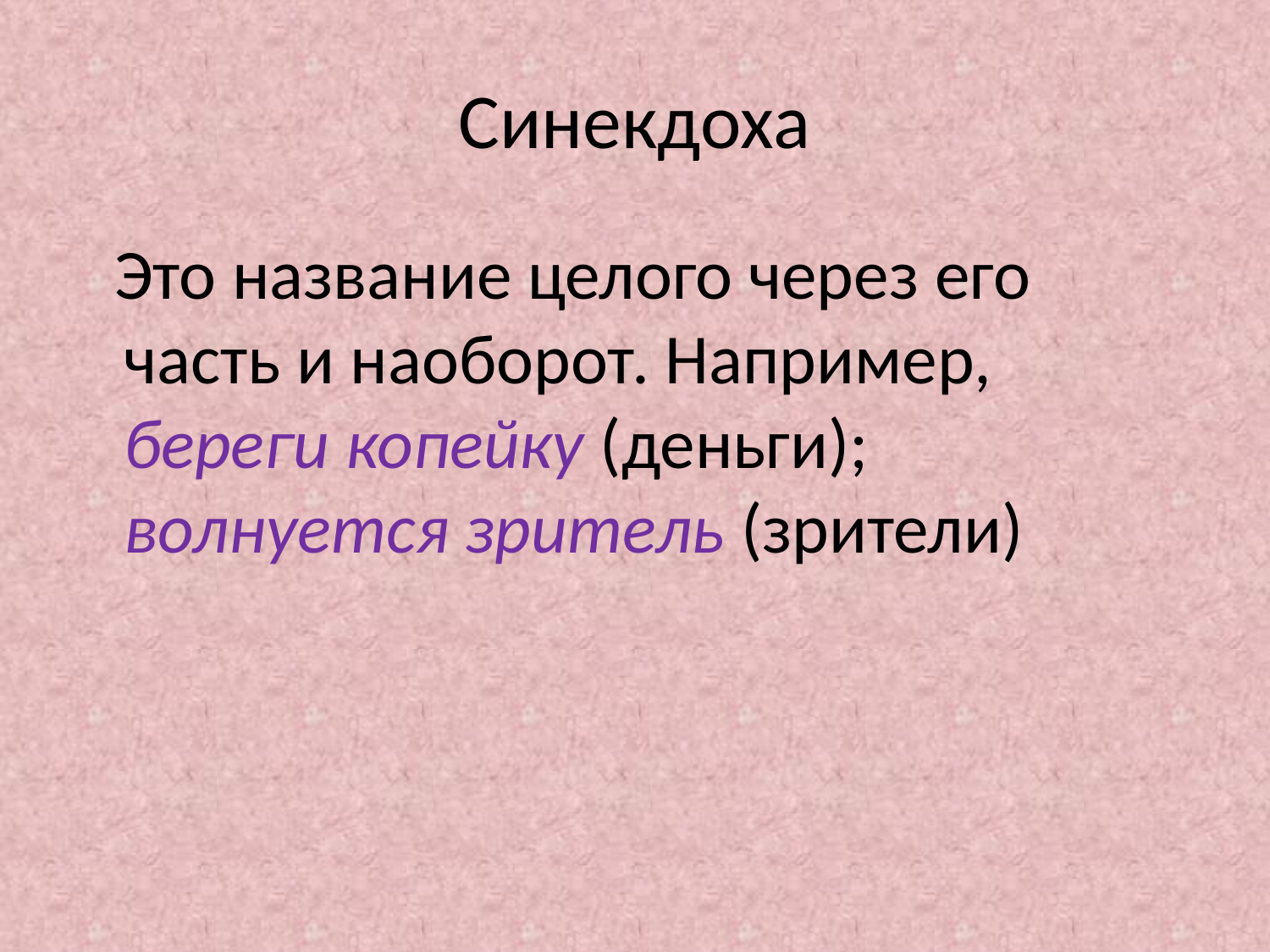

# Синекдоха
   Это название целого через его часть и наоборот. Например, береги копейку (деньги); волнуется зритель (зрители)